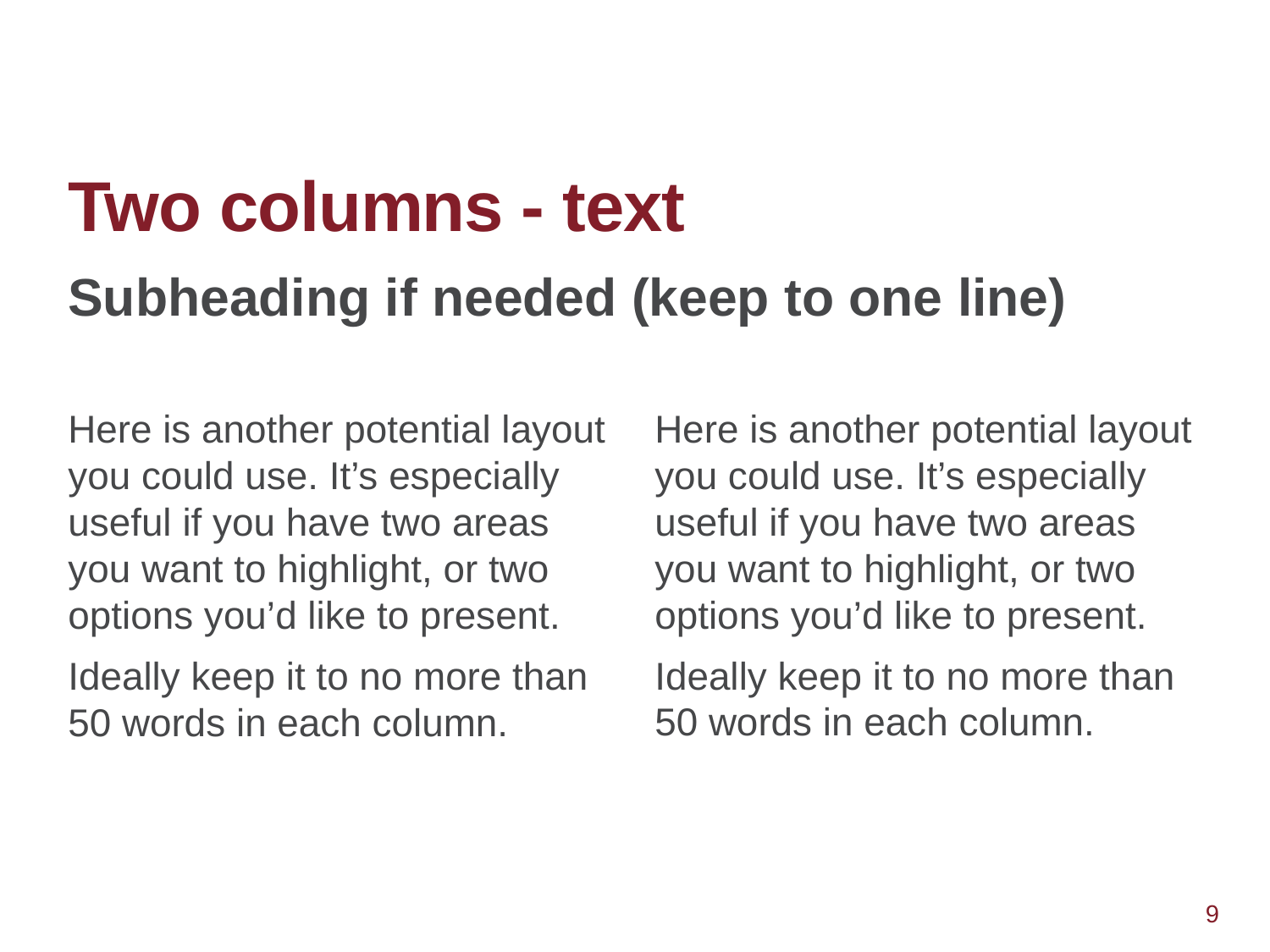

# Two columns - text
Subheading if needed (keep to one line)

Here is another potential layout you could use. It’s especially useful if you have two areas you want to highlight, or two options you’d like to present.
Ideally keep it to no more than 50 words in each column.

Here is another potential layout you could use. It’s especially useful if you have two areas you want to highlight, or two options you’d like to present.
Ideally keep it to no more than 50 words in each column.
9